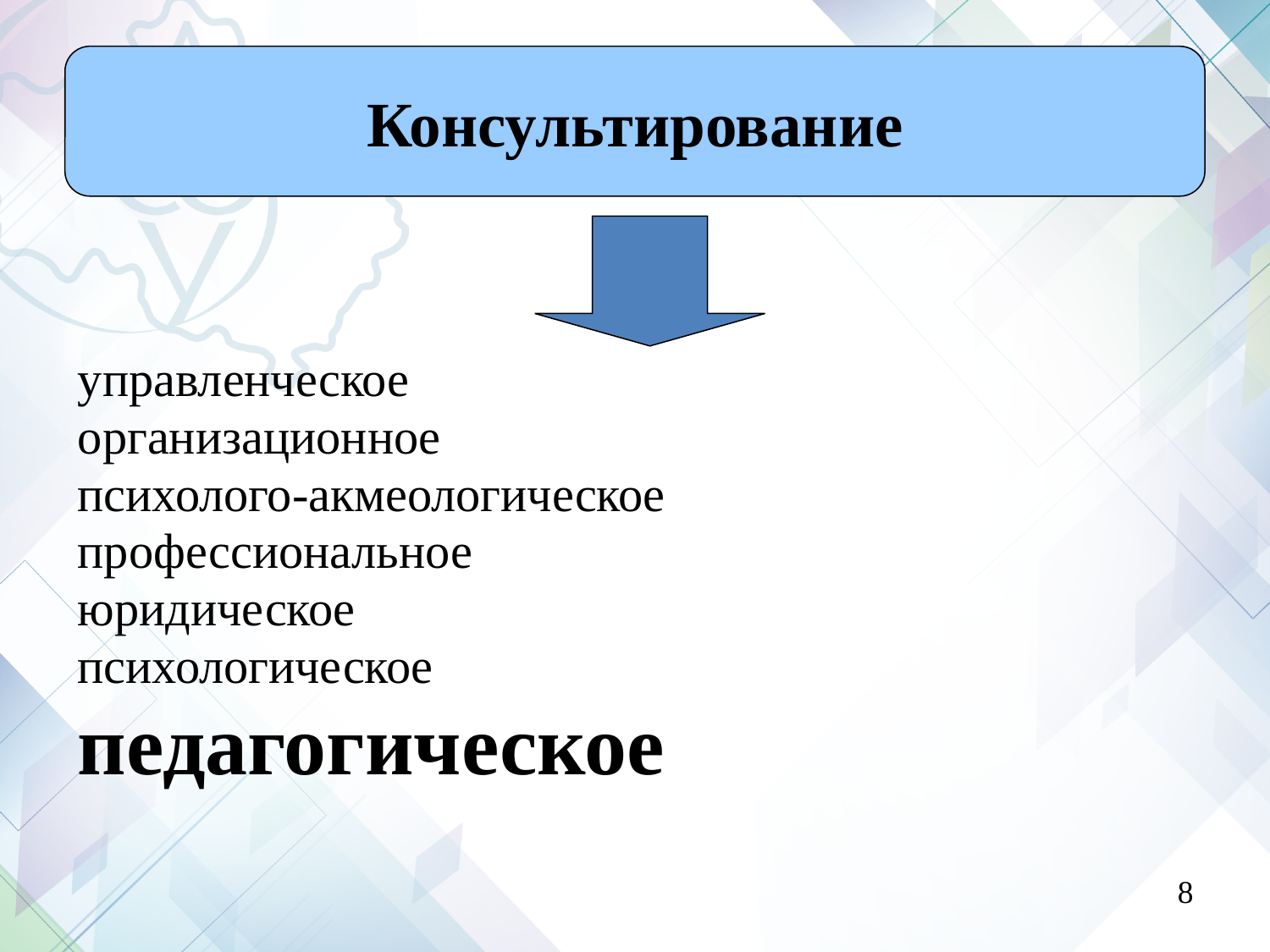

Консультирование

управленческое
организационное
психолого-акмеологическое
профессиональное
юридическое
психологическое
педагогическое
8